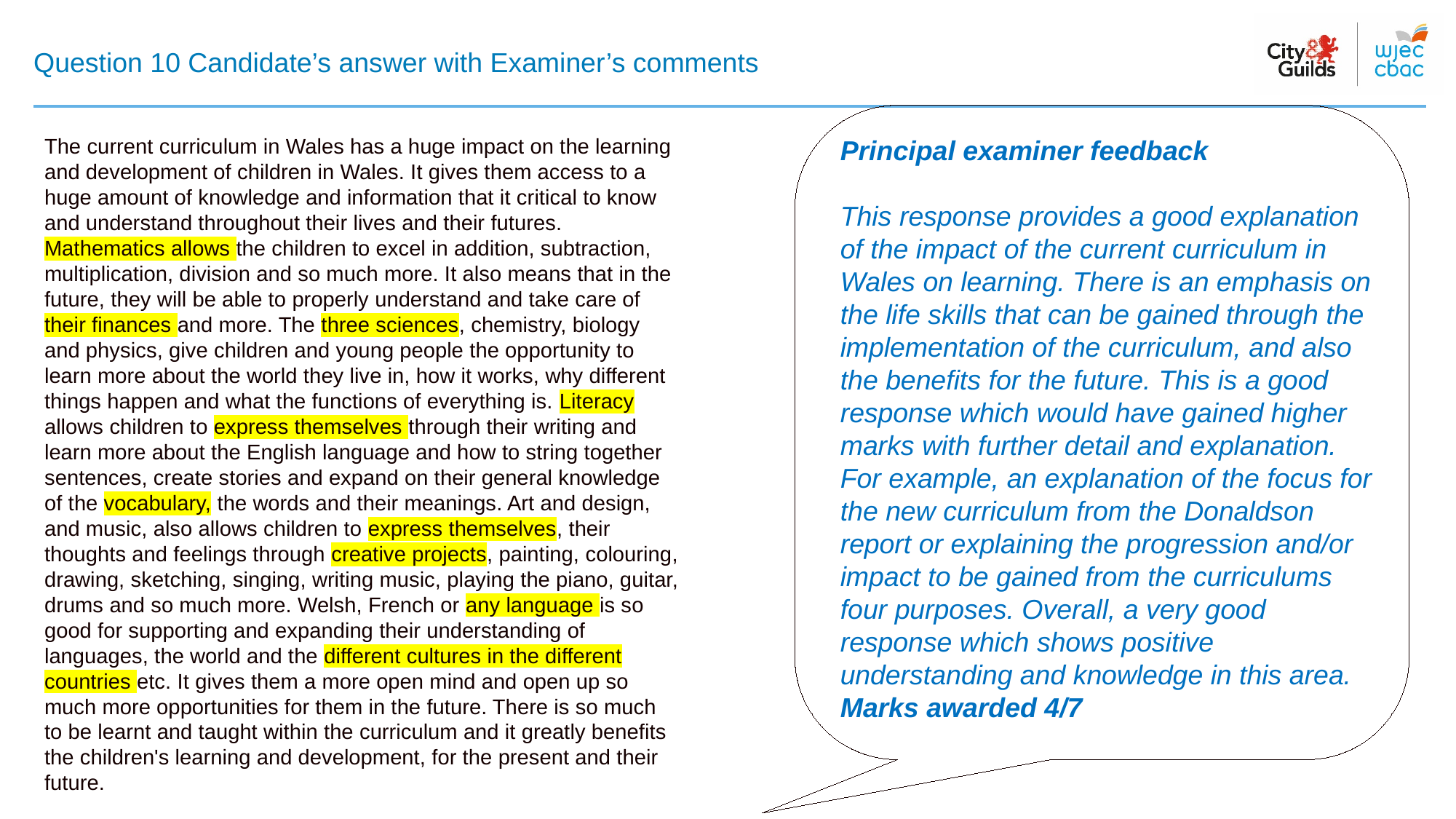

# Question 10 Candidate’s answer with Examiner’s comments

The current curriculum in Wales has a huge impact on the learning and development of children in Wales. It gives them access to a huge amount of knowledge and information that it critical to know and understand throughout their lives and their futures. Mathematics allows the children to excel in addition, subtraction, multiplication, division and so much more. It also means that in the future, they will be able to properly understand and take care of their finances and more. The three sciences, chemistry, biology and physics, give children and young people the opportunity to learn more about the world they live in, how it works, why different things happen and what the functions of everything is. Literacy allows children to express themselves through their writing and learn more about the English language and how to string together sentences, create stories and expand on their general knowledge of the vocabulary, the words and their meanings. Art and design, and music, also allows children to express themselves, their thoughts and feelings through creative projects, painting, colouring, drawing, sketching, singing, writing music, playing the piano, guitar, drums and so much more. Welsh, French or any language is so good for supporting and expanding their understanding of languages, the world and the different cultures in the different countries etc. It gives them a more open mind and open up so much more opportunities for them in the future. There is so much to be learnt and taught within the curriculum and it greatly benefits the children's learning and development, for the present and their future.
Principal examiner feedback​

​This response provides a good explanation of the impact of the current curriculum in Wales on learning. There is an emphasis on the life skills that can be gained through the implementation of the curriculum, and also the benefits for the future. This is a good response which would have gained higher marks with further detail and explanation. For example, an explanation of the focus for the new curriculum from the Donaldson report or explaining the progression and/or impact to be gained from the curriculums four purposes. Overall, a very good response which shows positive understanding and knowledge in this area.
Marks awarded 4/7